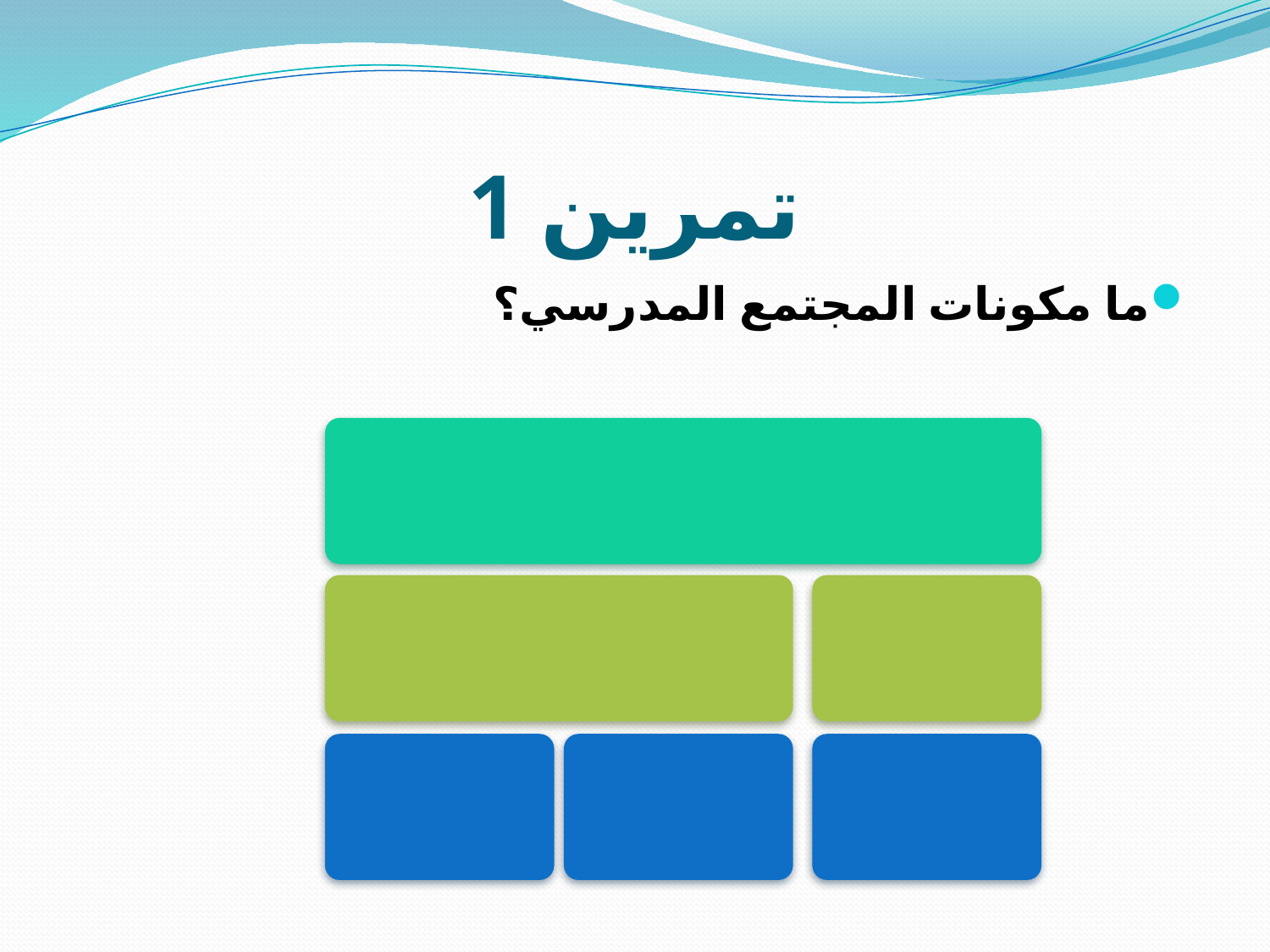

# تمرين 1
ما مكونات المجتمع المدرسي؟